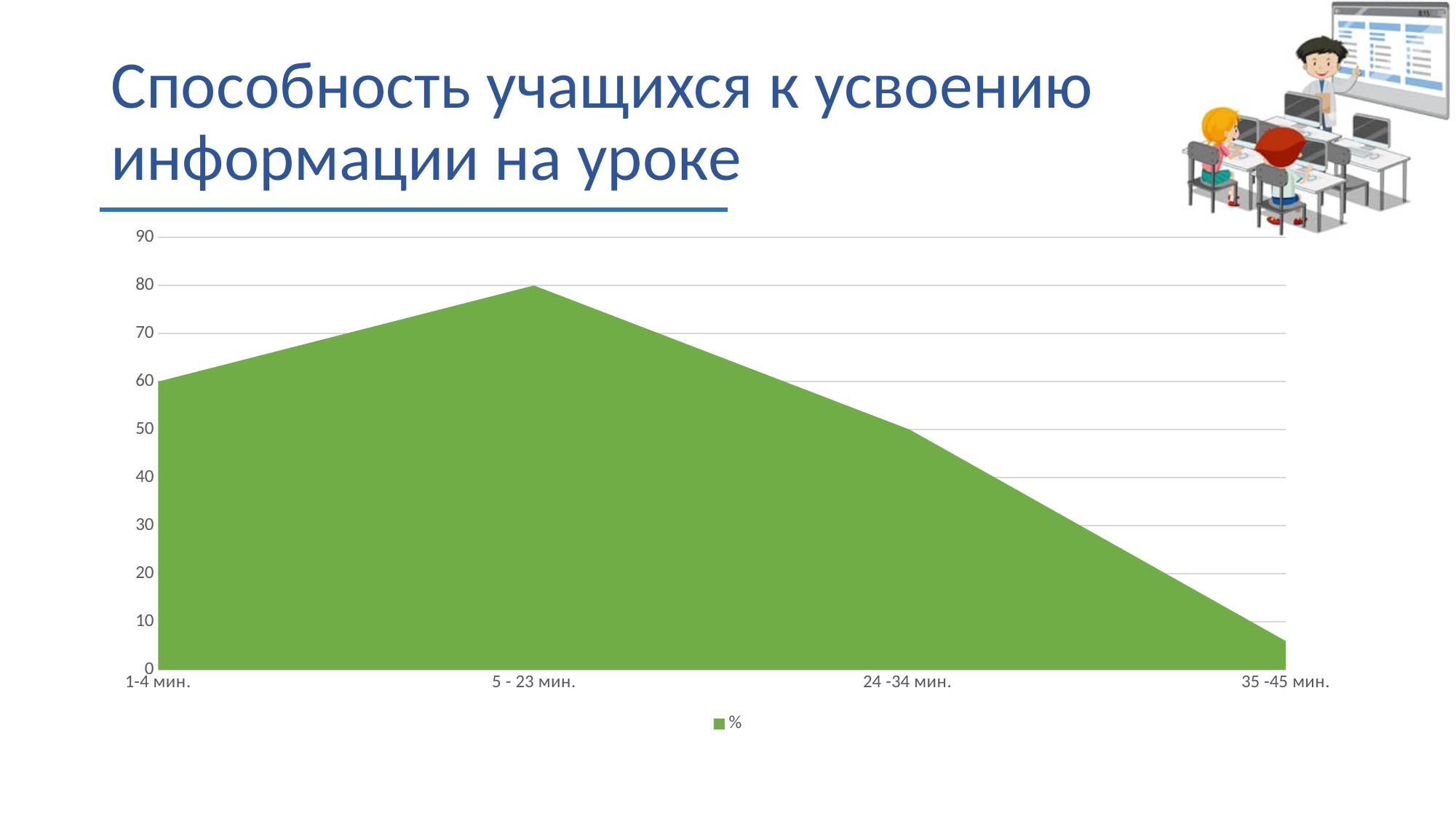

# Способность учащихся к усвоению информации на уроке

### Chart

| Category | % |
|---|---|
| 1-4 мин. | 60.0 |
| 5 - 23 мин. | 80.0 |
| 24 -34 мин.  | 50.0 |
| 35 -45 мин. | 6.0 |